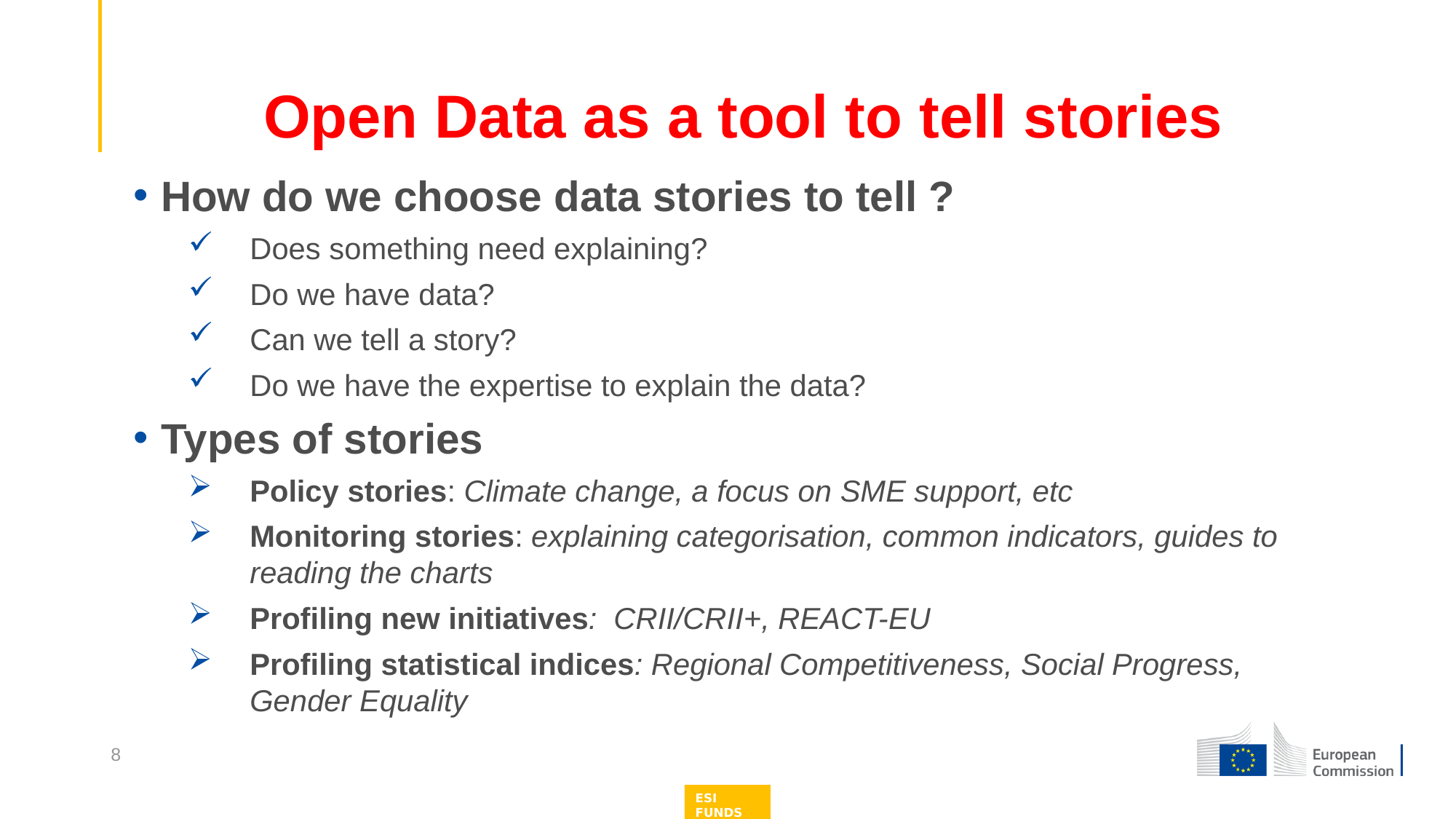

# Open Data as a tool to tell stories
How do we choose data stories to tell ?
Does something need explaining?
Do we have data?
Can we tell a story?
Do we have the expertise to explain the data?
Types of stories
Policy stories: Climate change, a focus on SME support, etc
Monitoring stories: explaining categorisation, common indicators, guides to reading the charts
Profiling new initiatives:  CRII/CRII+, REACT-EU
Profiling statistical indices: Regional Competitiveness, Social Progress, Gender Equality

8
ESI FUNDS